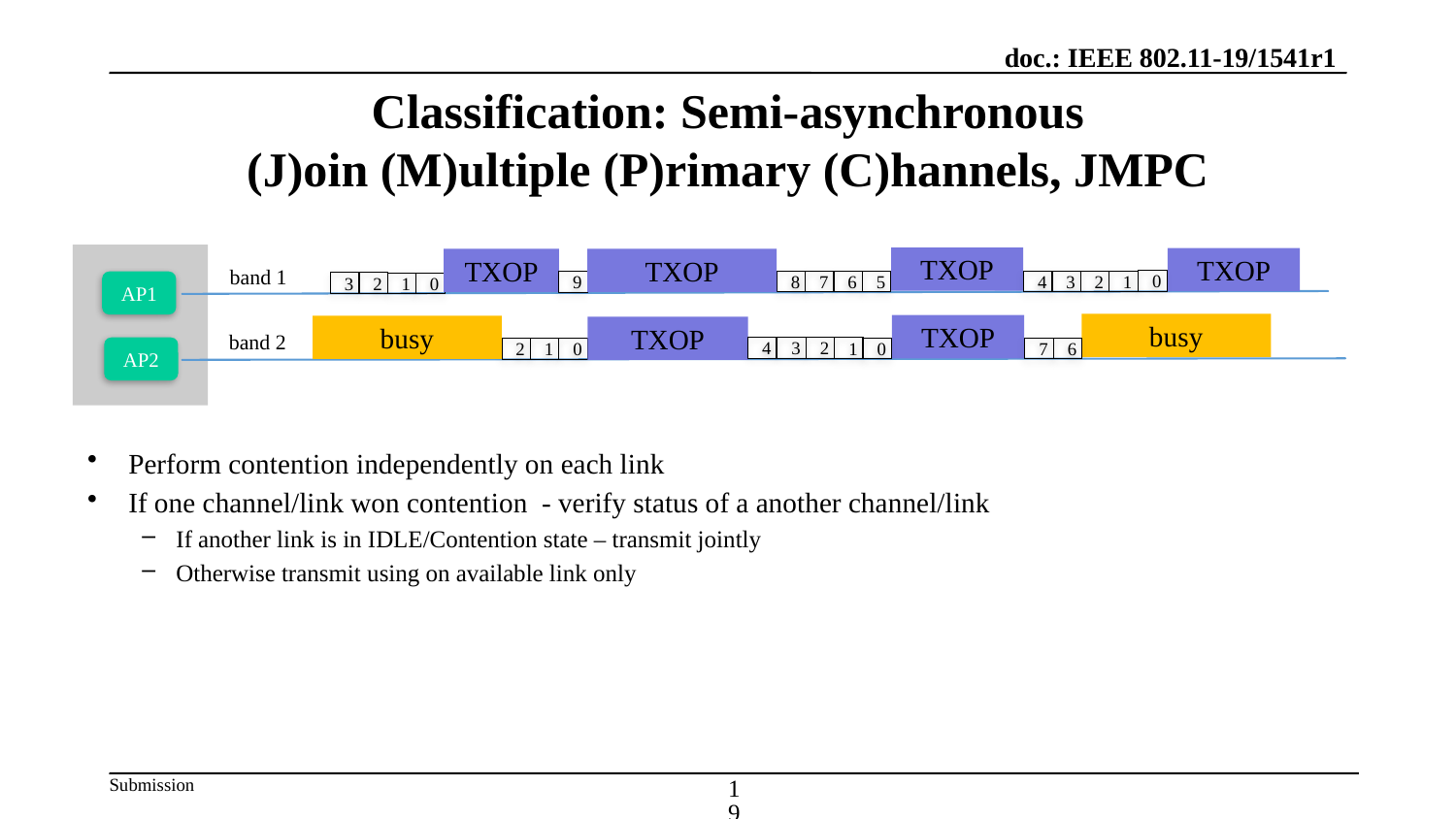

# Classification: Semi-asynchronous (J)oin (M)ultiple (P)rimary (C)hannels, JMPC

TXOP
TXOP
TXOP
TXOP
band 1
0
1
2
4
3
6
7
5
8
9
AP1
2
3
1
0

busy
TXOP
busy
TXOP
band 2
3
2
1
AP2
0
7
6
1
2
0

4
Perform contention independently on each link
If one channel/link won contention  - verify status of a another channel/link
If another link is in IDLE/Contention state – transmit jointly
Otherwise transmit using on available link only
19